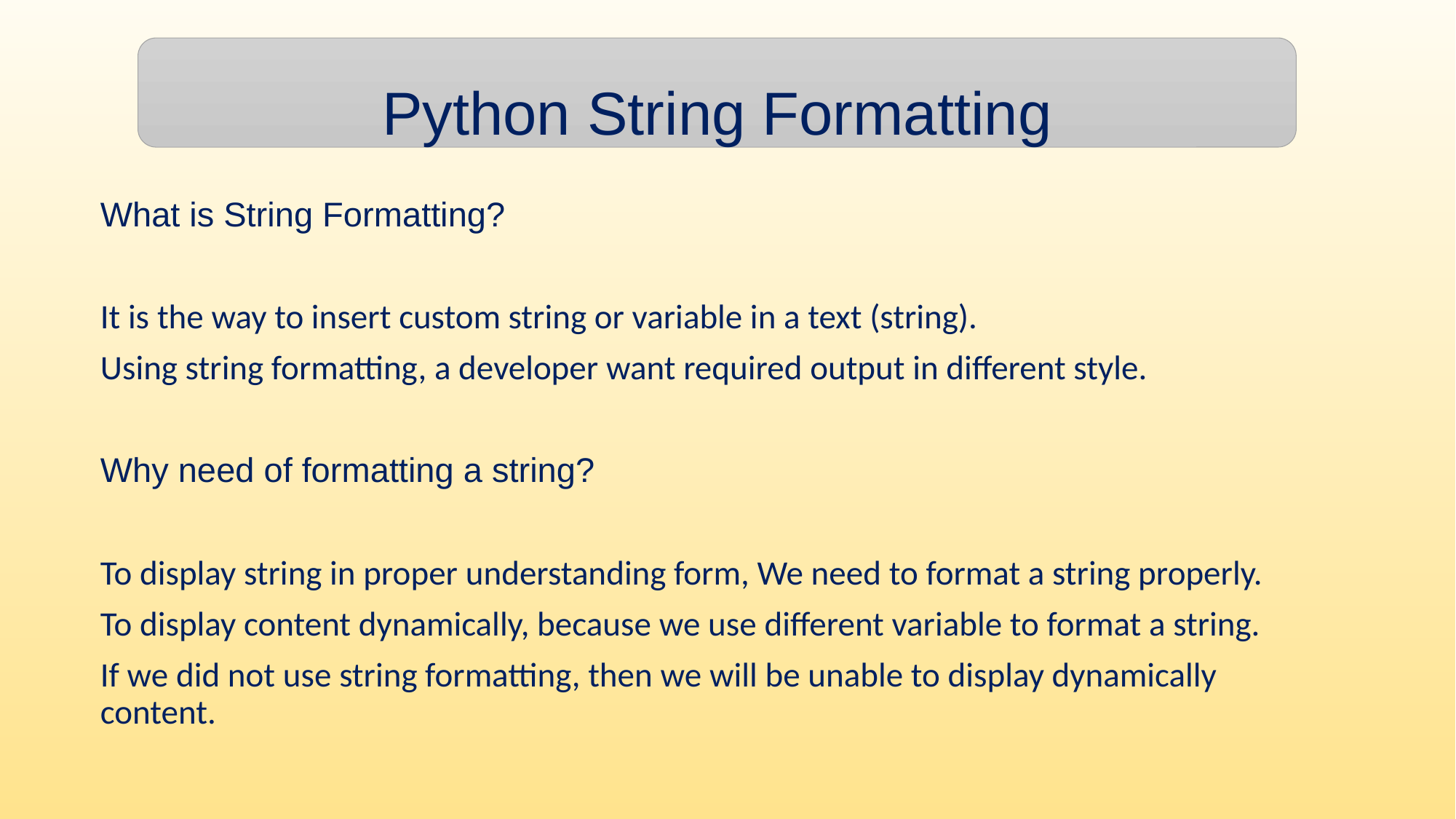

Python String Formatting
What is String Formatting?

It is the way to insert custom string or variable in a text (string).
Using string formatting, a developer want required output in different style.

Why need of formatting a string?

To display string in proper understanding form, We need to format a string properly.
To display content dynamically, because we use different variable to format a string.
If we did not use string formatting, then we will be unable to display dynamically content.